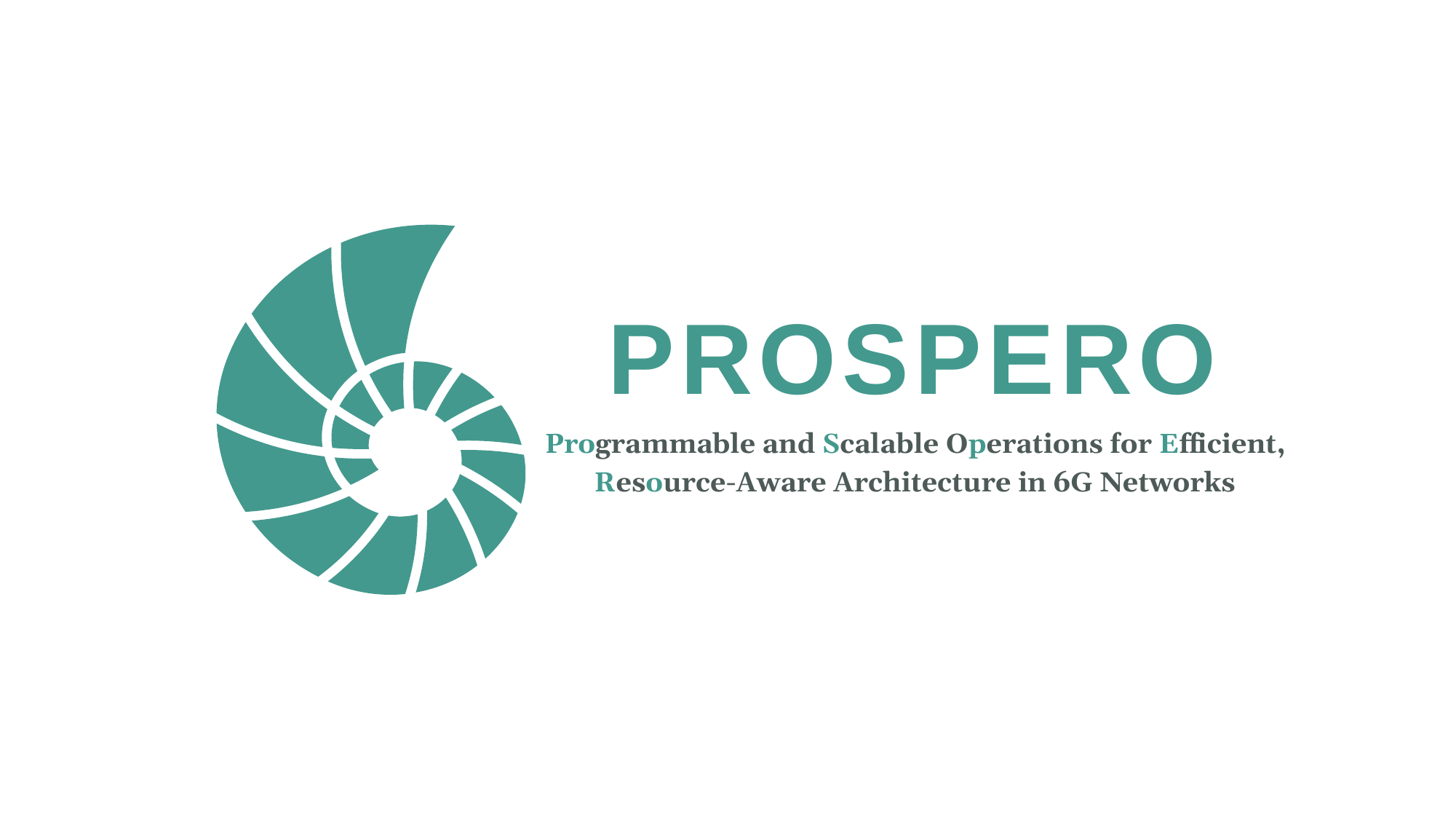

PROSPERO
Programmable and Scalable Operations for Efficient,
Resource-Aware Architecture in 6G Networks